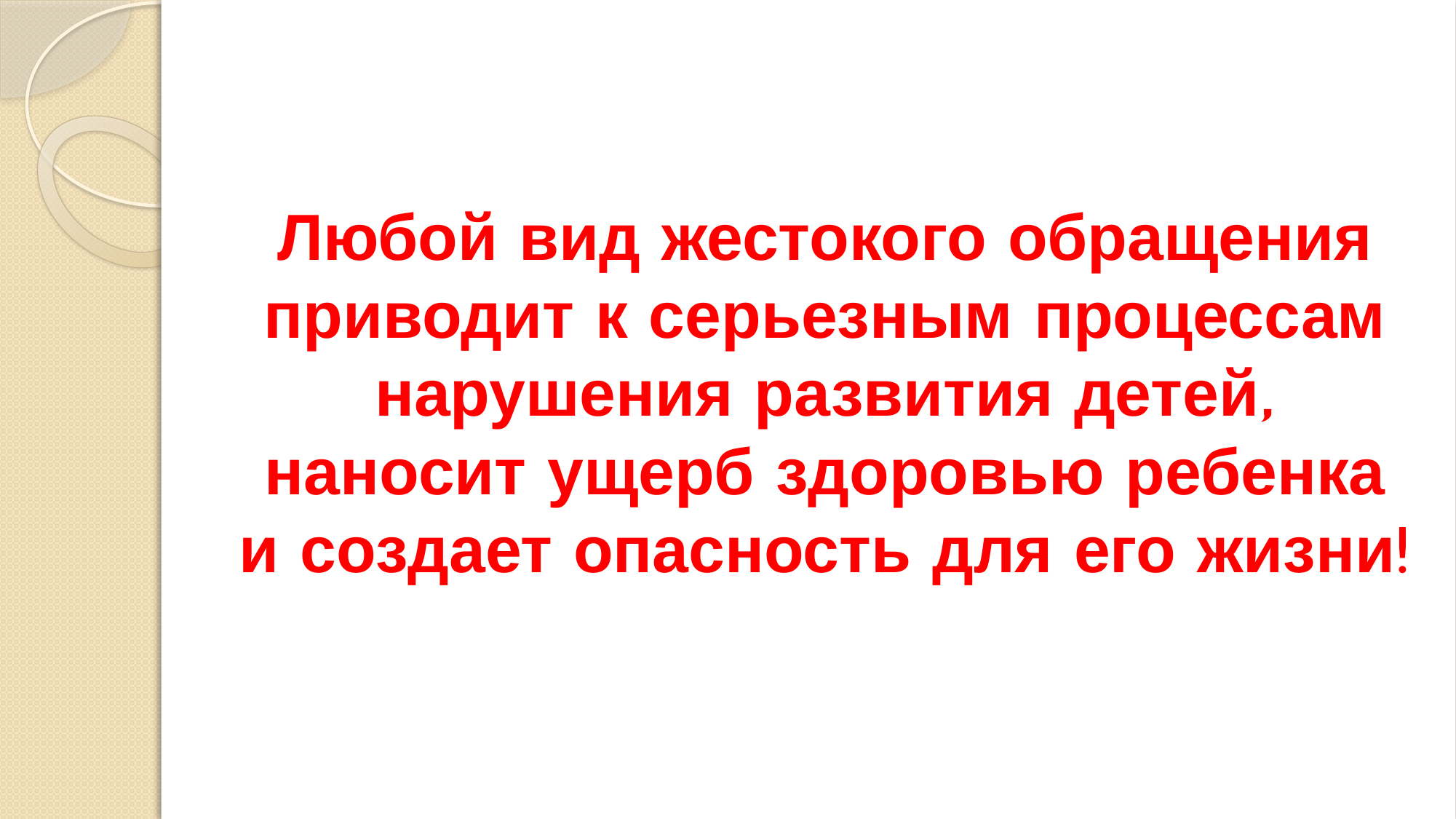

# Любой вид жестокого обращения приводит к серьезным процессам нарушения развития детей, наносит ущерб здоровью ребенка и создает опасность для его жизни!